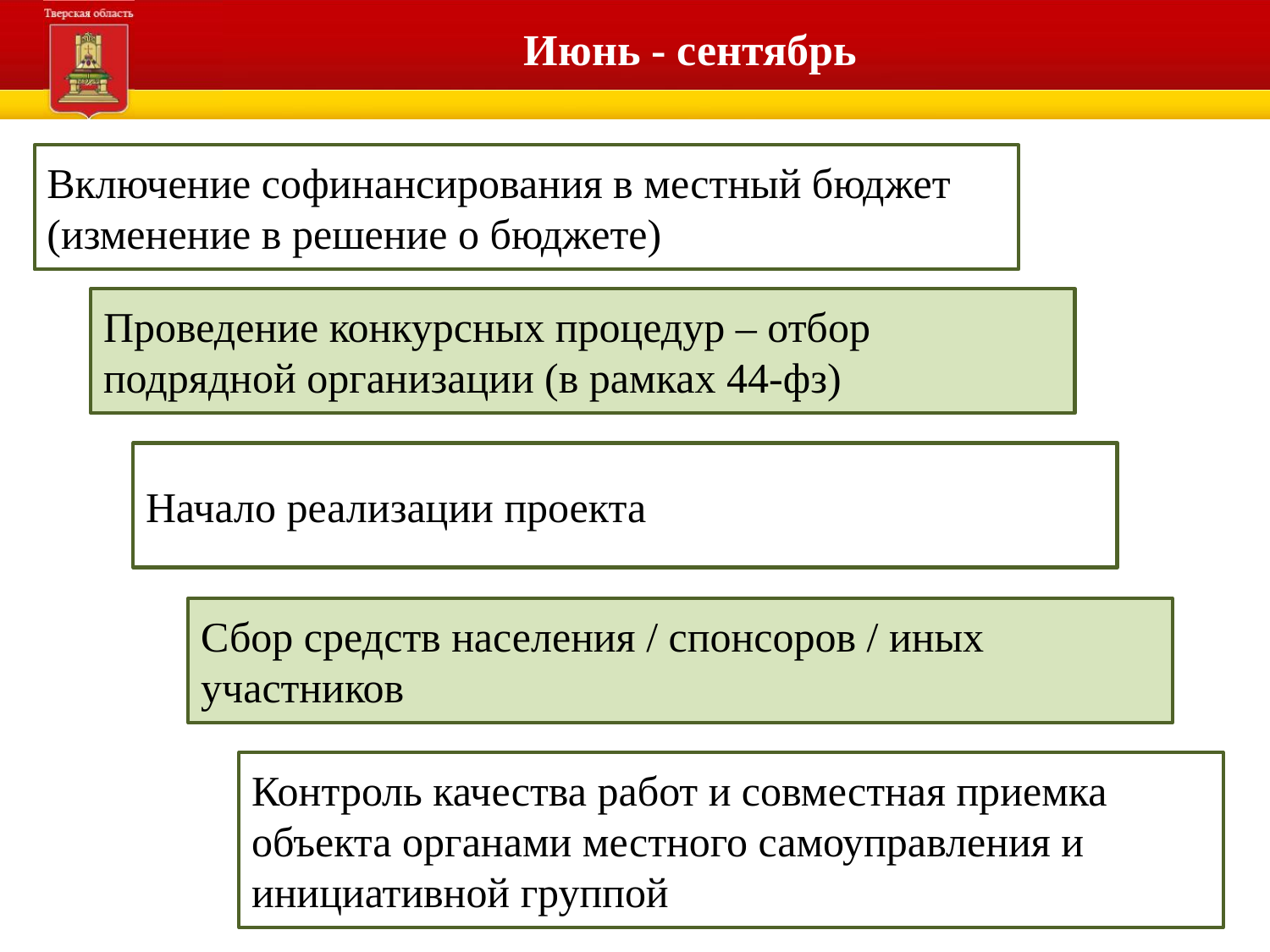

# Июнь - сентябрь
Включение софинансирования в местный бюджет (изменение в решение о бюджете)
Проведение конкурсных процедур – отбор подрядной организации (в рамках 44-фз)
Начало реализации проекта
Сбор средств населения / спонсоров / иных участников
Контроль качества работ и совместная приемка объекта органами местного самоуправления и инициативной группой
40
40